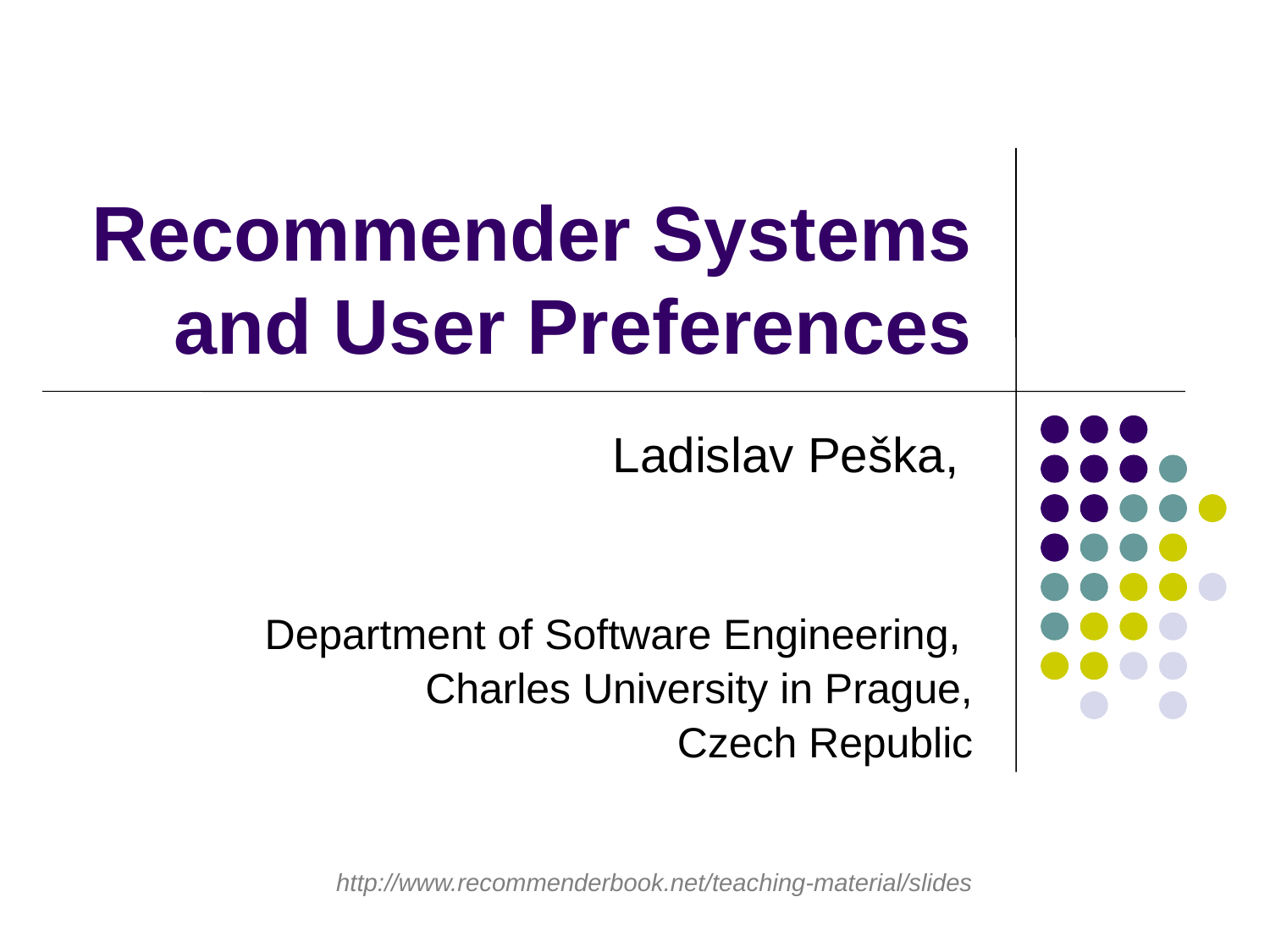

# Recommender Systems and User Preferences

Ladislav Peška,

Department of Software Engineering,
Charles University in Prague,
Czech Republic

http://www.recommenderbook.net/teaching-material/slides